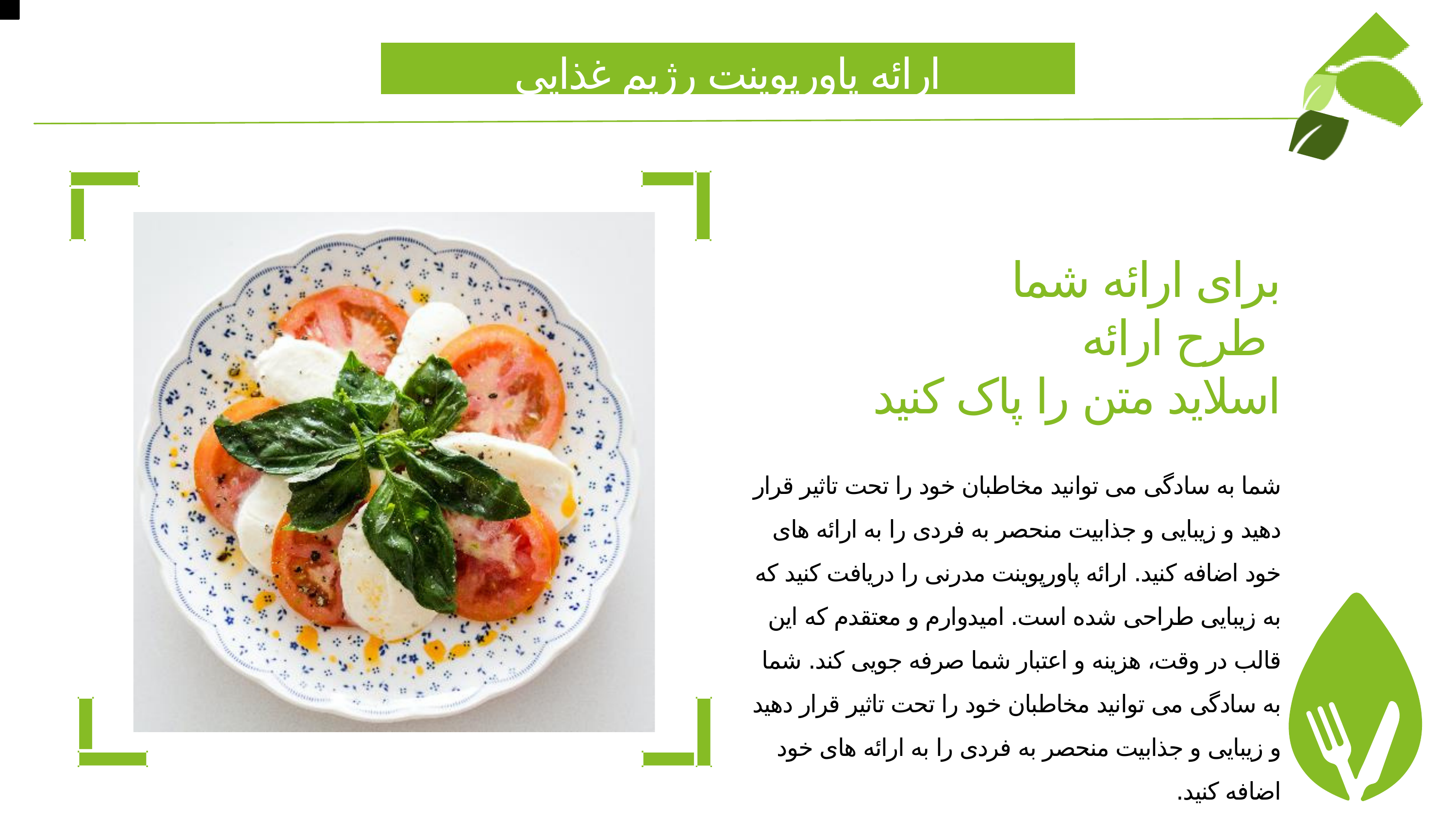

ارائه پاورپوینت رژیم غذایی

برای ارائه شما
 طرح ارائه
اسلاید متن را پاک کنید
شما به سادگی می توانید مخاطبان خود را تحت تاثیر قرار دهید و زیبایی و جذابیت منحصر به فردی را به ارائه های خود اضافه کنید. ارائه پاورپوینت مدرنی را دریافت کنید که به زیبایی طراحی شده است. امیدوارم و معتقدم که این قالب در وقت، هزینه و اعتبار شما صرفه جویی کند. شما به سادگی می توانید مخاطبان خود را تحت تاثیر قرار دهید و زیبایی و جذابیت منحصر به فردی را به ارائه های خود اضافه کنید.
ارائه پاورپوینت مدرنی را دریافت کنید که به زیبایی طراحی شده است.